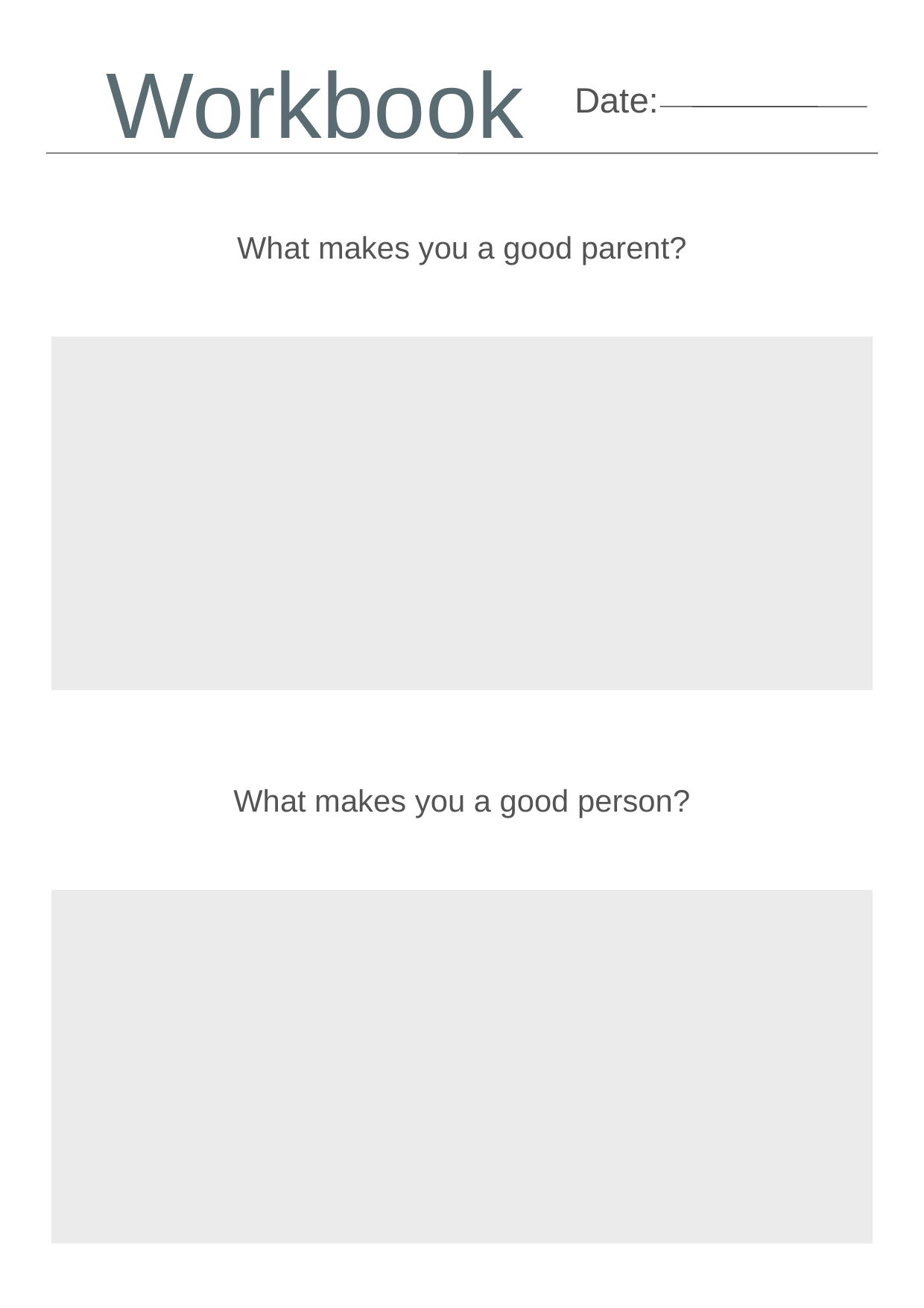

Workbook
Date:

What makes you a good parent?

What makes you a good person?